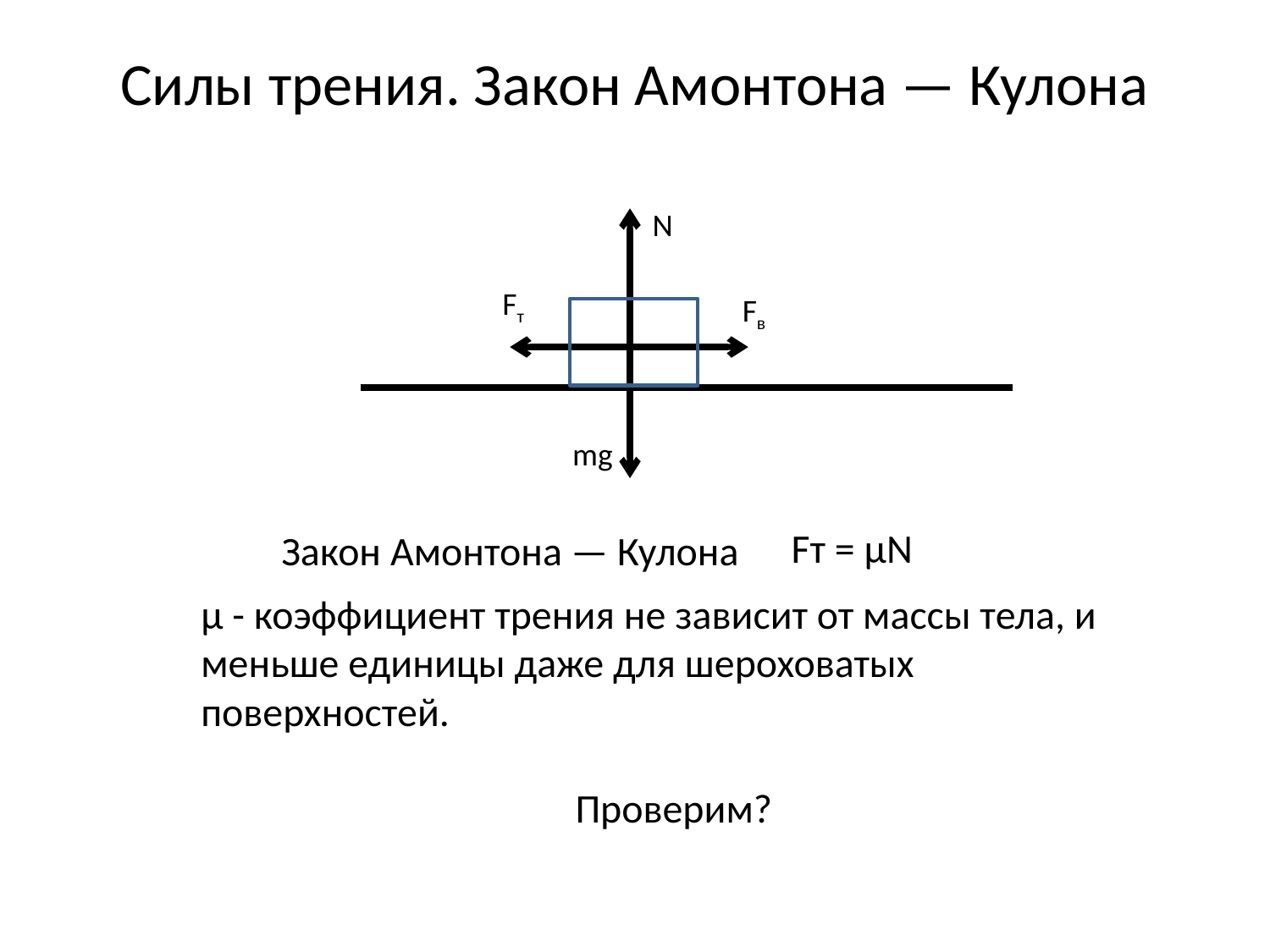

# Силы трения. Закон Амонтона — Кулона
N
Fт
Fв

mg
Fт = µN

Закон Амонтона — Кулона
µ - коэффициент трения не зависит от массы тела, и меньше единицы даже для шероховатых поверхностей.

Проверим?